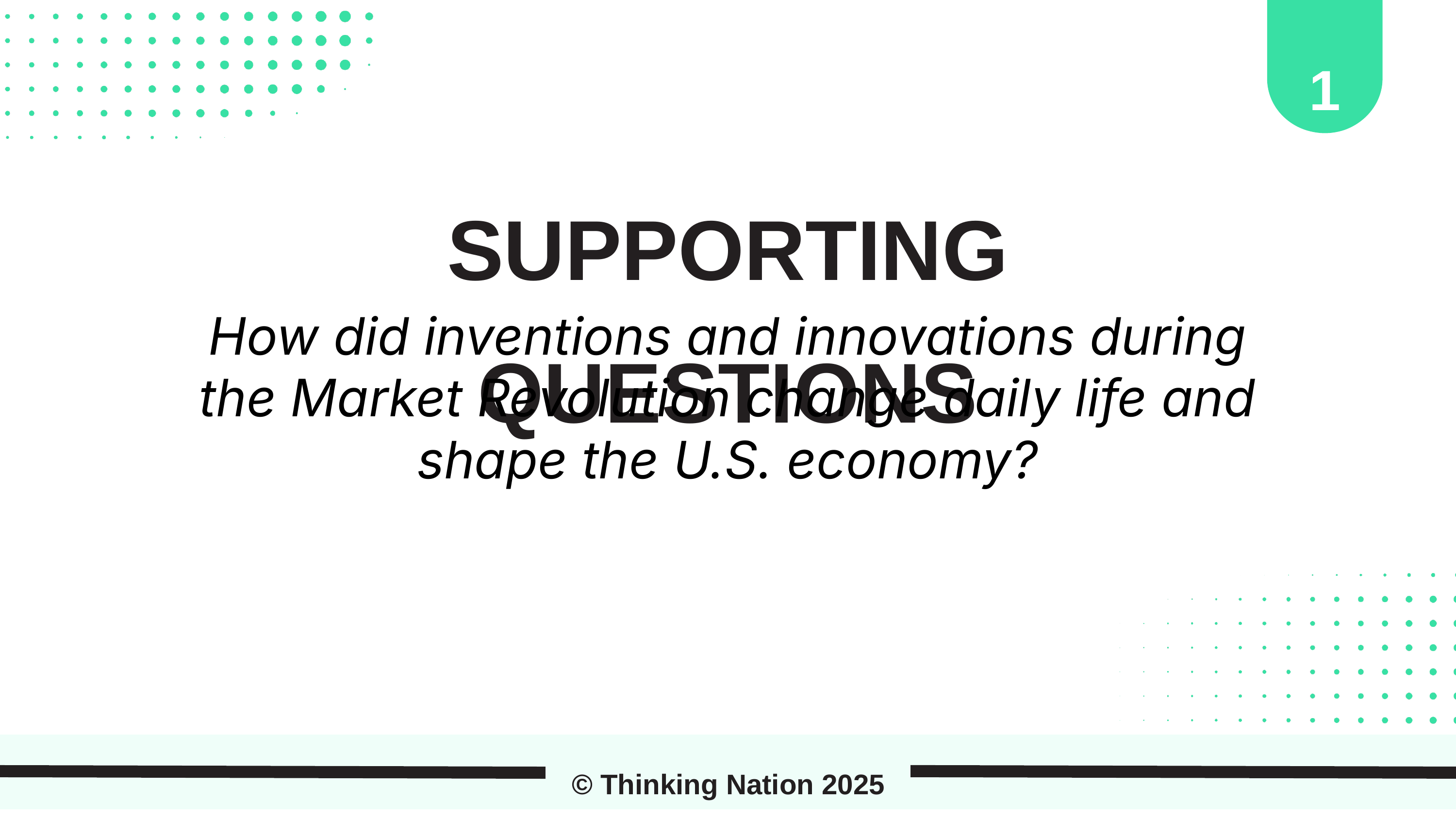

1
SUPPORTING QUESTIONS
How did inventions and innovations during the Market Revolution change daily life and shape the U.S. economy?

© Thinking Nation 2025